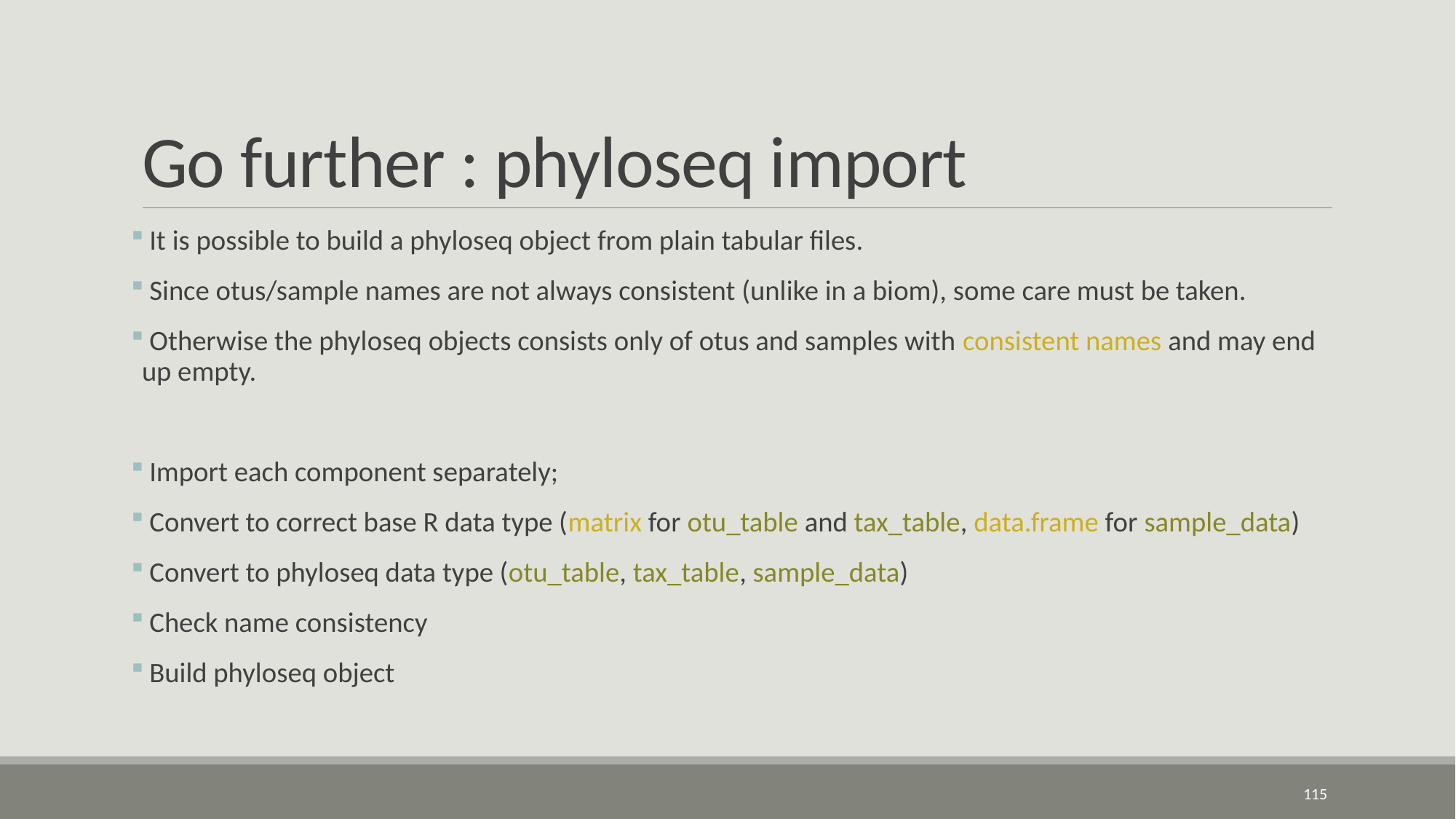

# Go further : phyloseq import
 It is possible to build a phyloseq object from plain tabular files.
 Since otus/sample names are not always consistent (unlike in a biom), some care must be taken.
 Otherwise the phyloseq objects consists only of otus and samples with consistent names and may end up empty.

 Import each component separately;
 Convert to correct base R data type (matrix for otu_table and tax_table, data.frame for sample_data)
 Convert to phyloseq data type (otu_table, tax_table, sample_data)
 Check name consistency
 Build phyloseq object
115